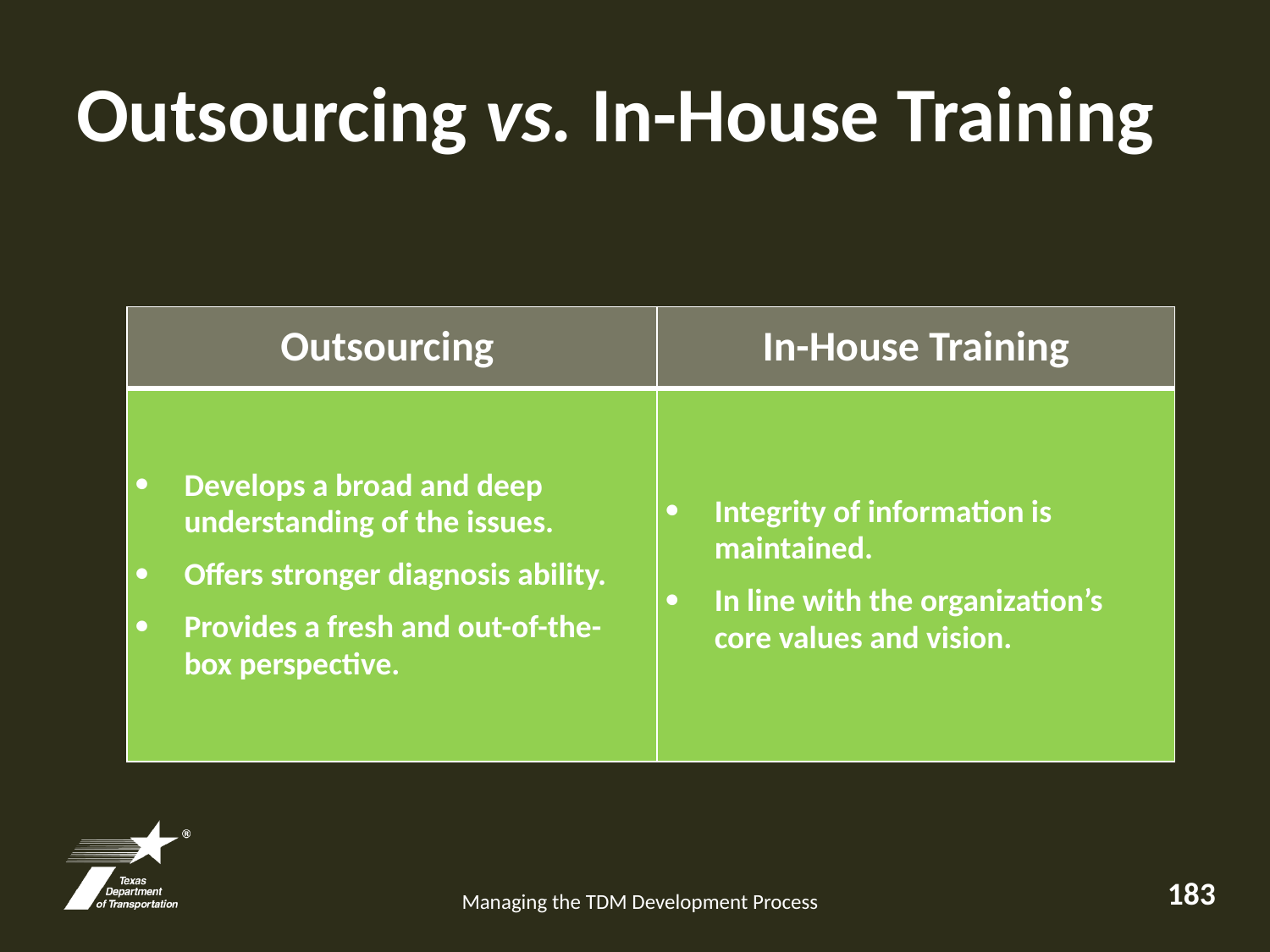

# Outsourcing vs. In-House Training
| Outsourcing | In-House Training |
| --- | --- |
| Develops a broad and deep understanding of the issues. Offers stronger diagnosis ability. Provides a fresh and out-of-the-box perspective. | Integrity of information is maintained. In line with the organization’s core values and vision. |